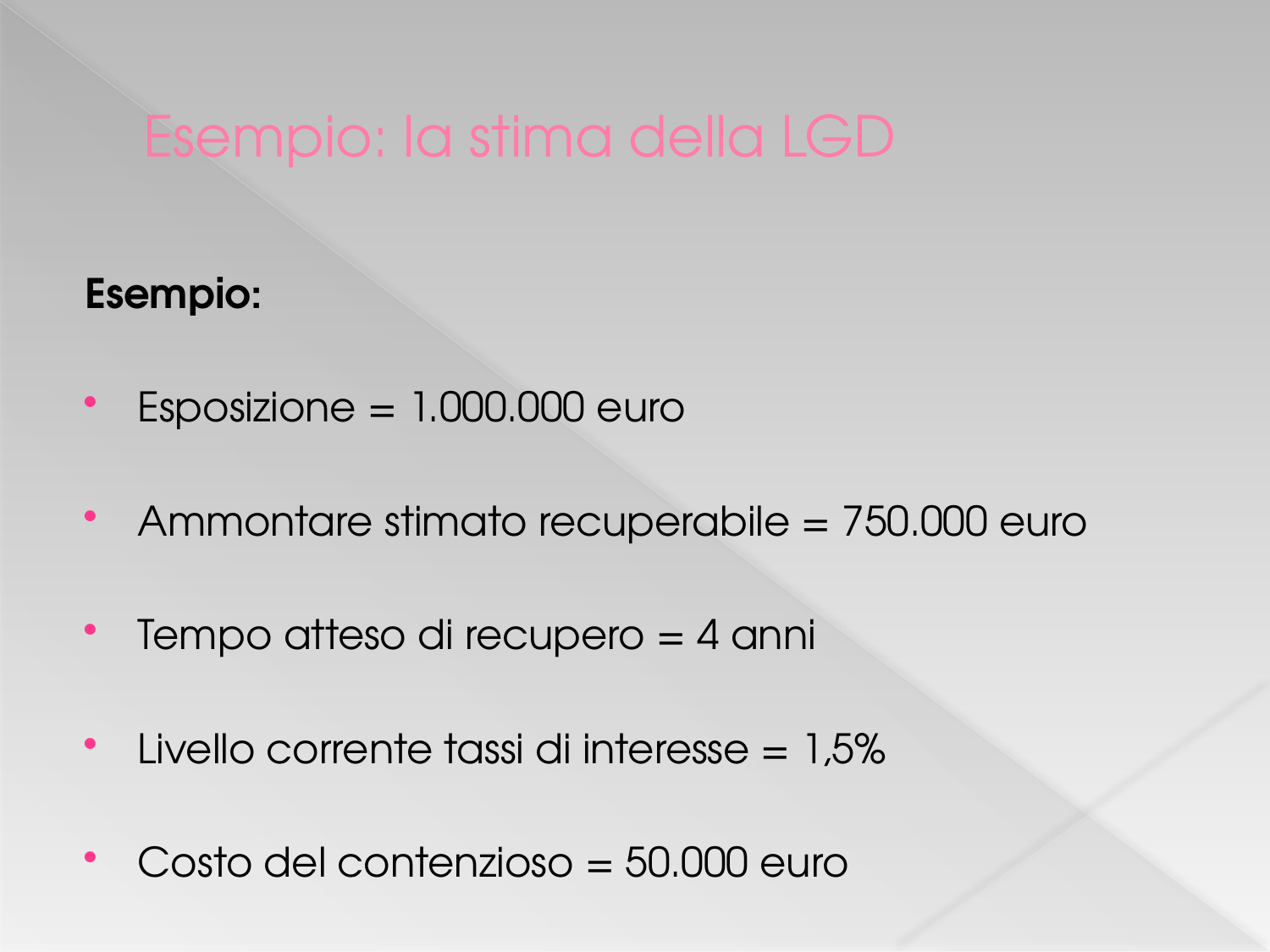

# Esempio: la stima della LGD
Esempio:

Esposizione = 1.000.000 euro

Ammontare stimato recuperabile = 750.000 euro

Tempo atteso di recupero = 4 anni

Livello corrente tassi di interesse = 1,5%

Costo del contenzioso = 50.000 euro